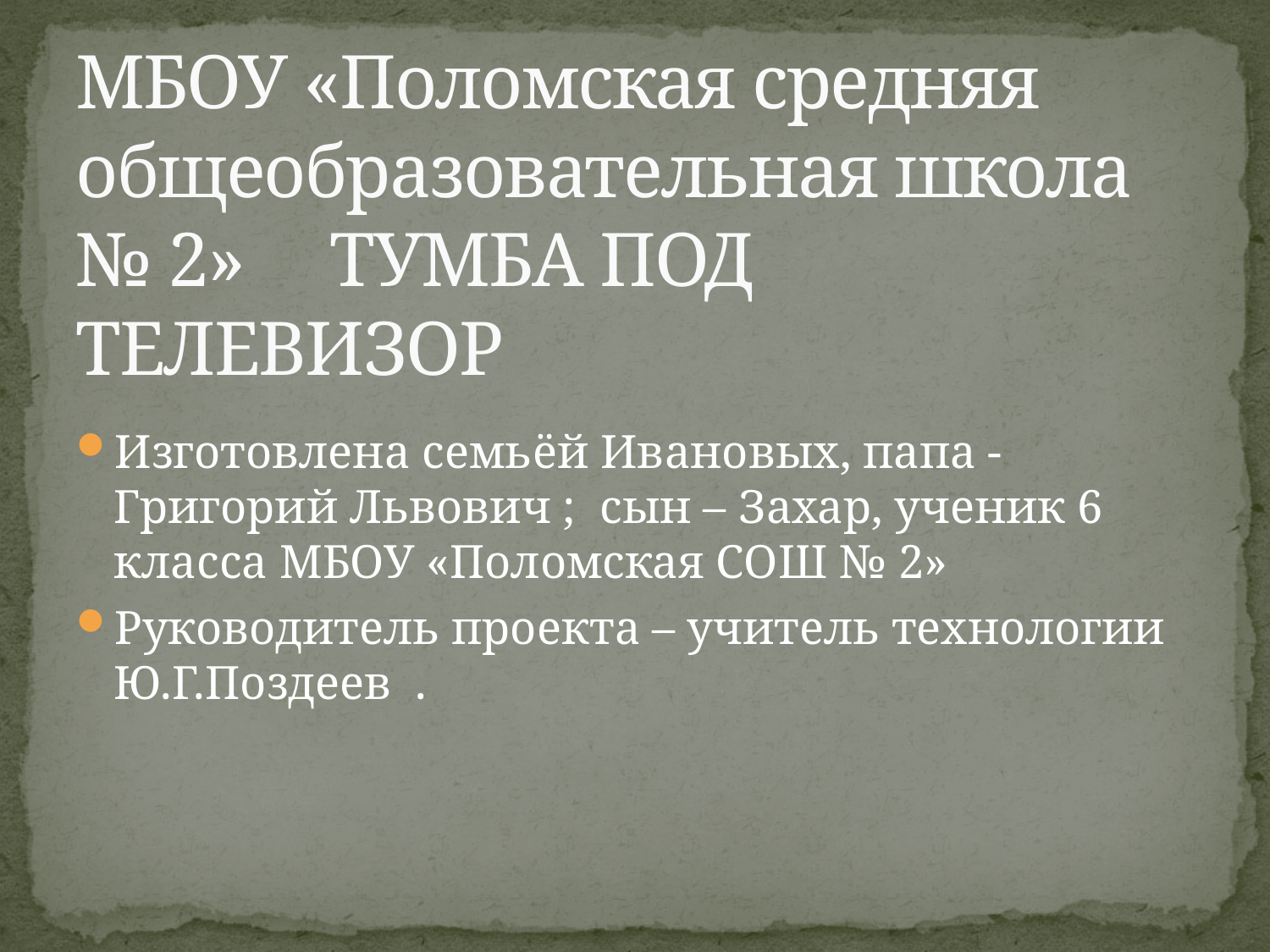

# МБОУ «Поломская средняя общеобразовательная школа № 2»	ТУМБА ПОД ТЕЛЕВИЗОР
Изготовлена семьёй Ивановых, папа - Григорий Львович ;  сын – Захар, ученик 6 класса МБОУ «Поломская СОШ № 2»
Руководитель проекта – учитель технологии Ю.Г.Поздеев  .